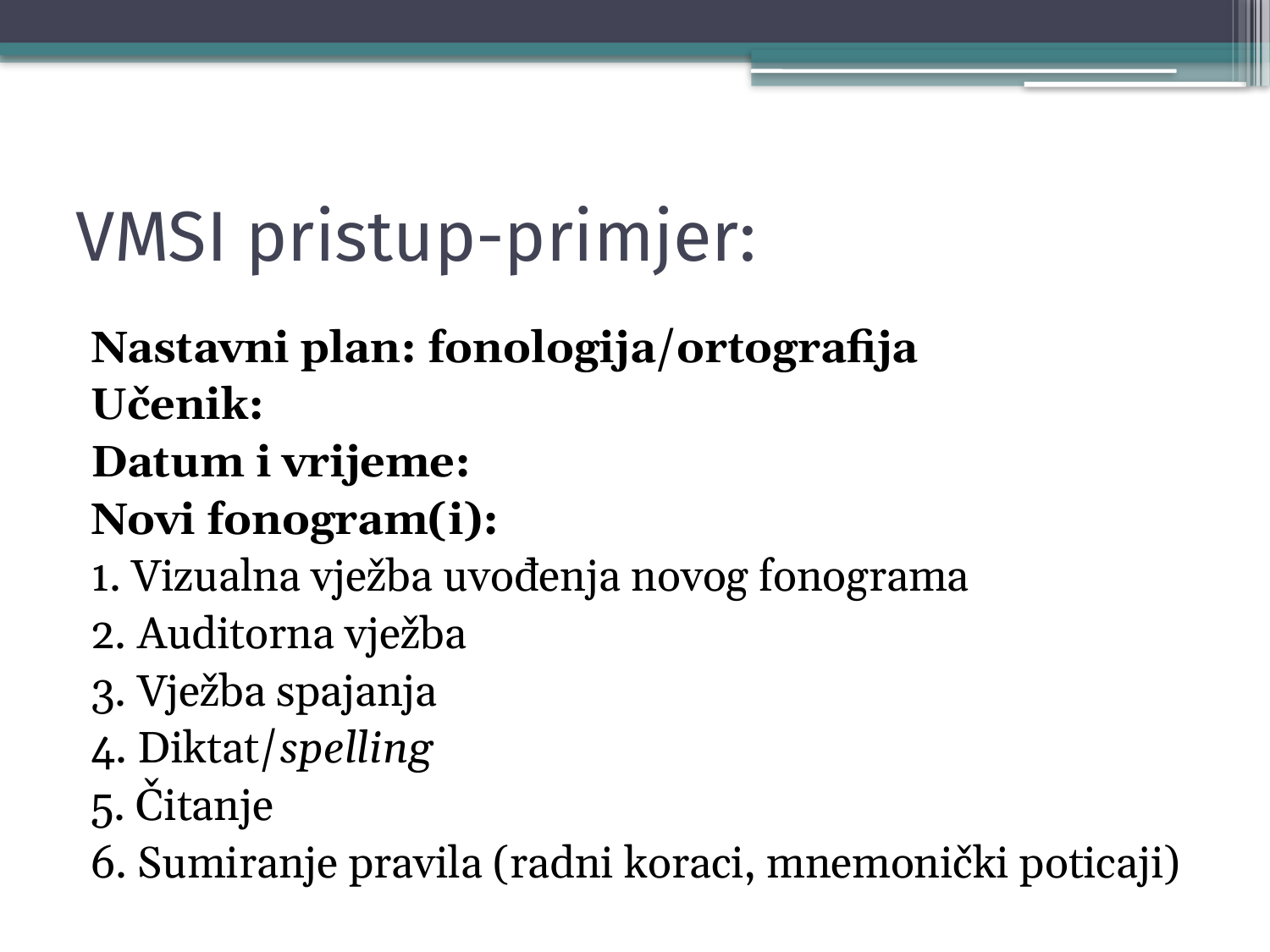

# VMSI pristup-primjer:
Nastavni plan: fonologija/ortografija
Učenik:
Datum i vrijeme:
Novi fonogram(i):
1. Vizualna vježba uvođenja novog fonograma
2. Auditorna vježba
3. Vježba spajanja
4. Diktat/spelling
5. Čitanje
6. Sumiranje pravila (radni koraci, mnemonički poticaji)